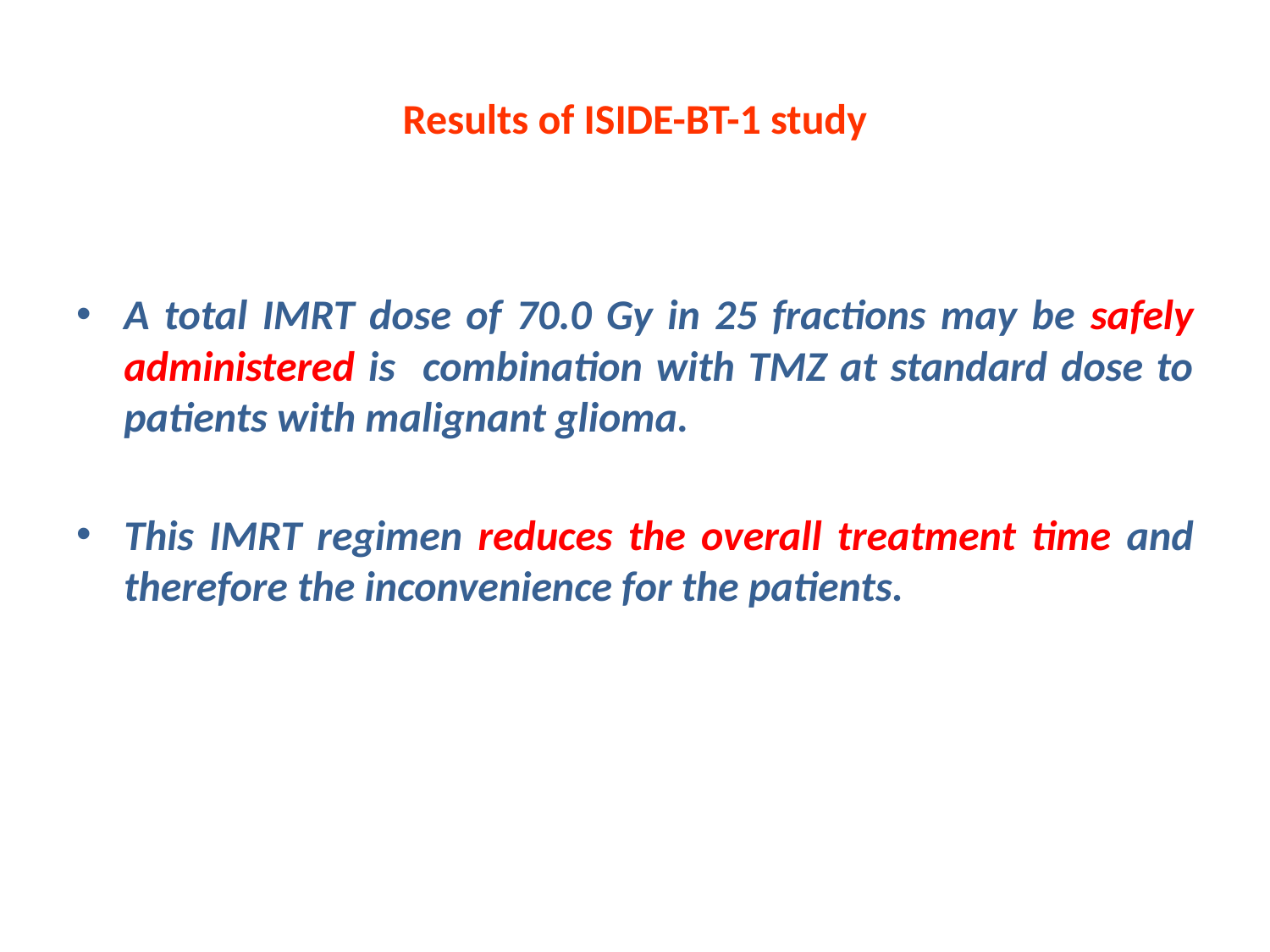

# Results of ISIDE-BT-1 study

A total IMRT dose of 70.0 Gy in 25 fractions may be safely administered is  combination with TMZ at standard dose to patients with malignant glioma.

This IMRT regimen reduces the overall treatment time and therefore the inconvenience for the patients.